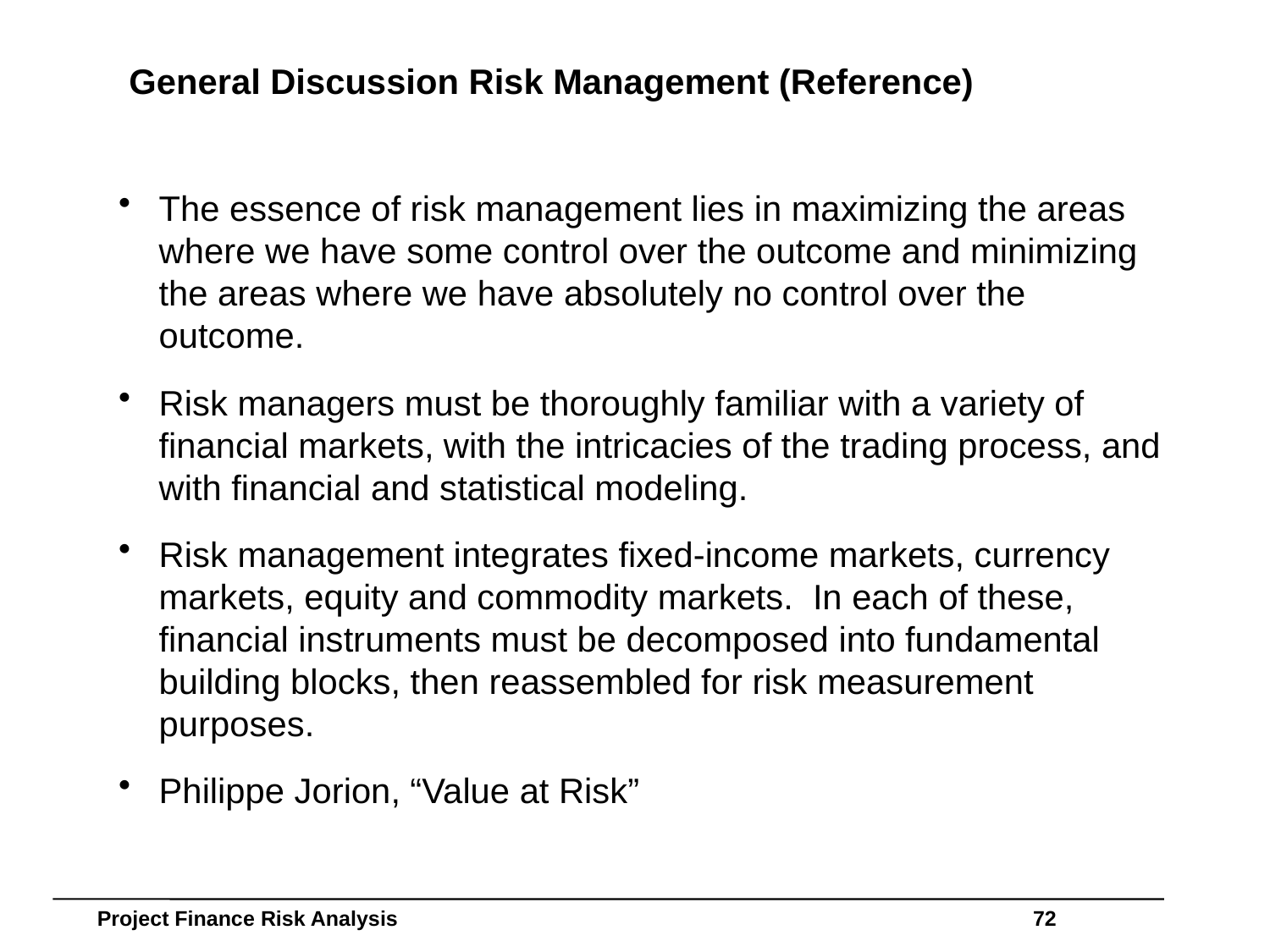

# General Discussion Risk Management (Reference)
The essence of risk management lies in maximizing the areas where we have some control over the outcome and minimizing the areas where we have absolutely no control over the outcome.
Risk managers must be thoroughly familiar with a variety of financial markets, with the intricacies of the trading process, and with financial and statistical modeling.
Risk management integrates fixed-income markets, currency markets, equity and commodity markets.  In each of these, financial instruments must be decomposed into fundamental building blocks, then reassembled for risk measurement purposes.
Philippe Jorion, “Value at Risk”